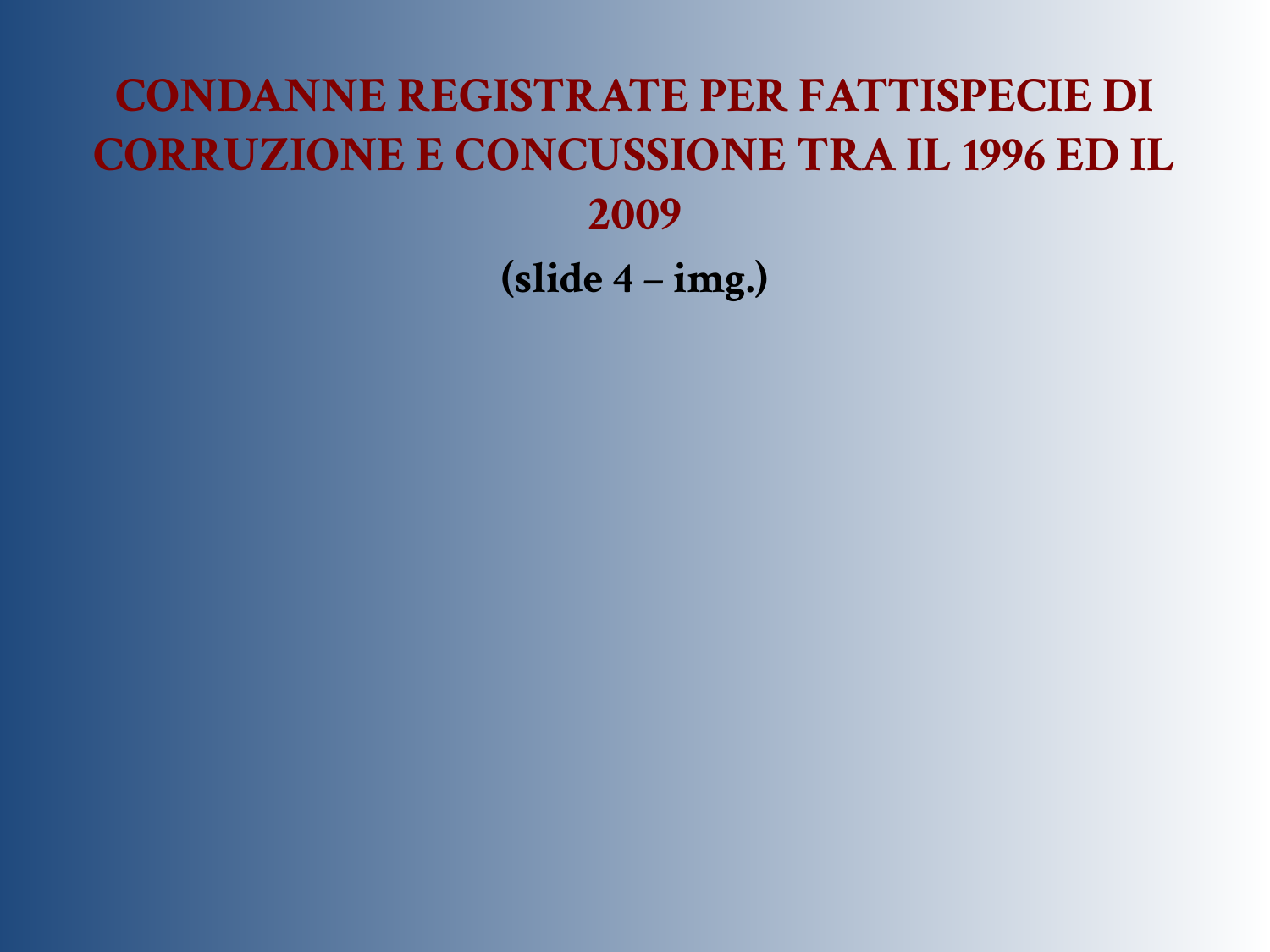

CONDANNE REGISTRATE PER FATTISPECIE DI CORRUZIONE E CONCUSSIONE TRA IL 1996 ED IL 2009
(slide 4 – img.)